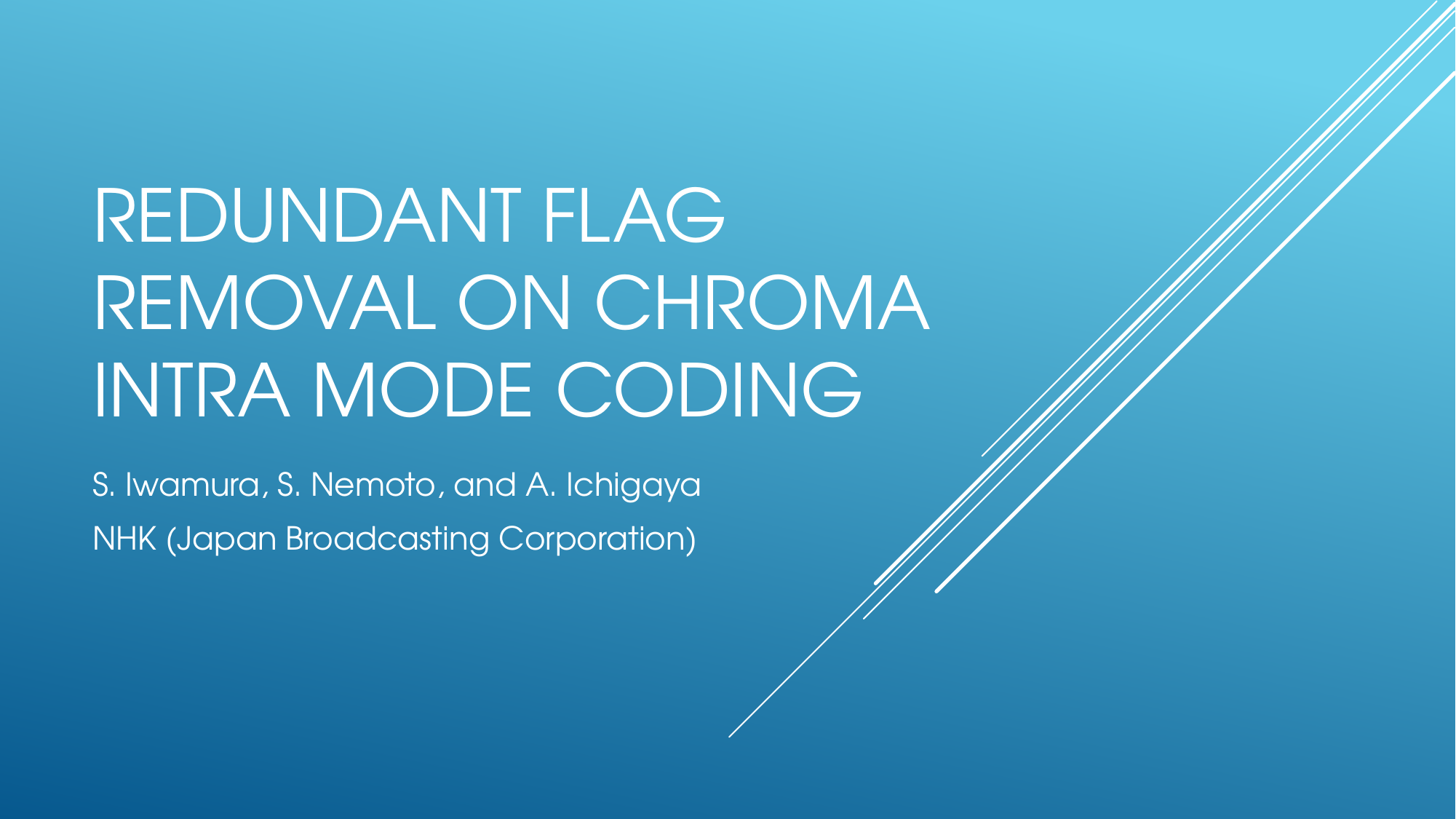

# Redundant flag removal on chroma intra mode coding
S. Iwamura, S. Nemoto, and A. Ichigaya
NHK (Japan Broadcasting Corporation)